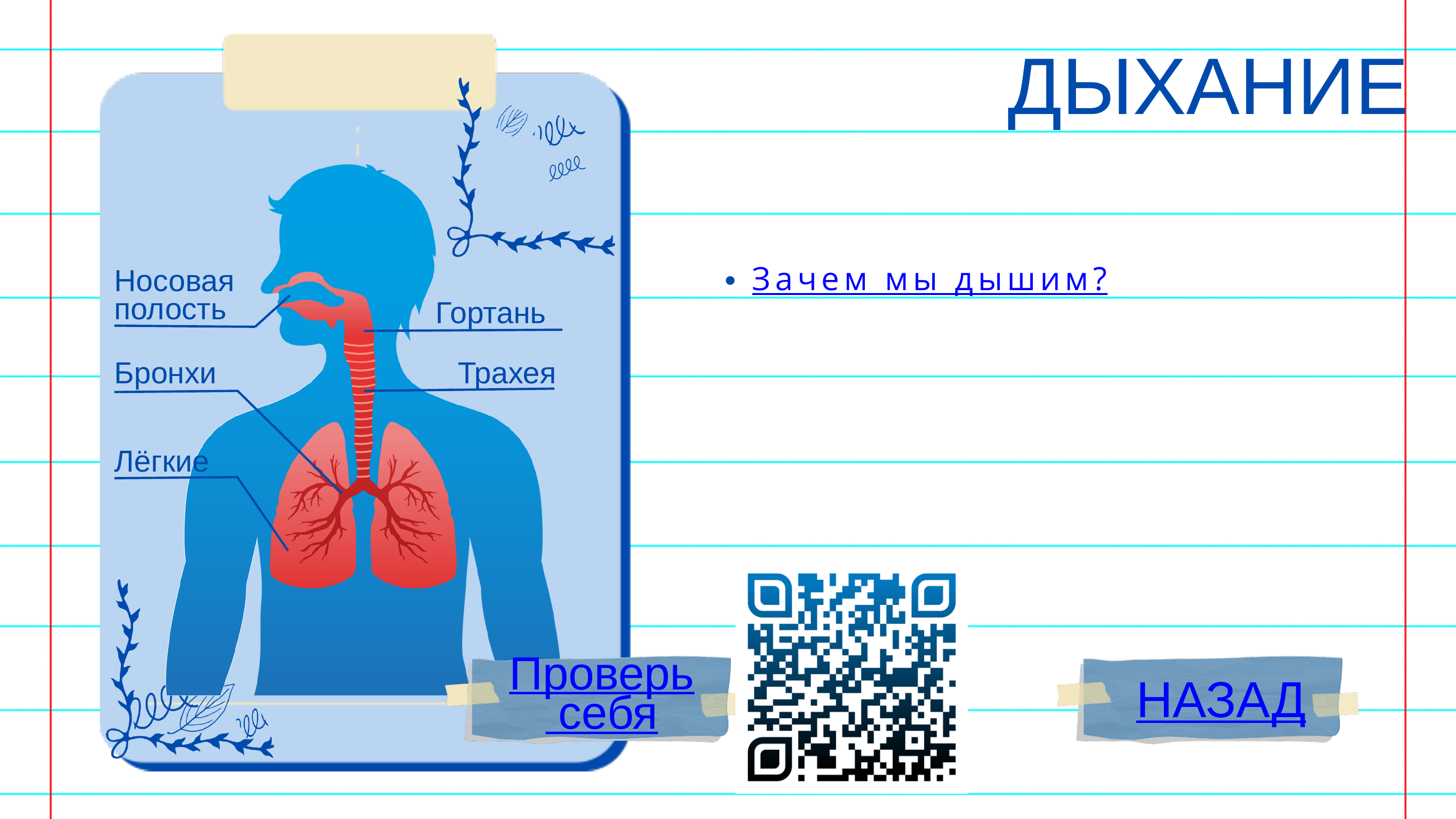

ДЫХАНИЕ

Зачем мы дышим?
Носовая полость

Гортань

Бронхи
Трахея

Лёгкие

НАЗАД
Проверь
 себя